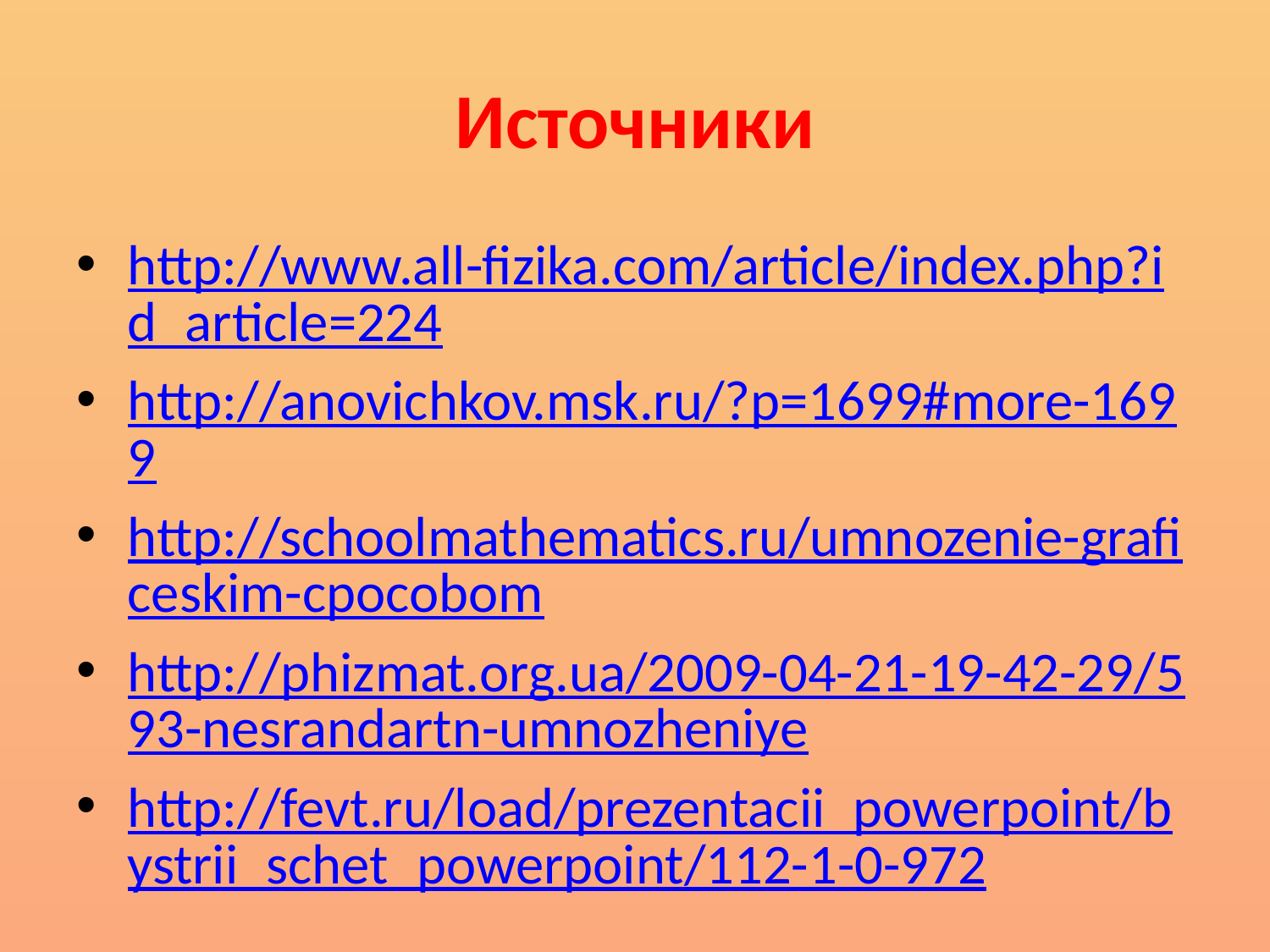

# Источники
http://www.all-fizika.com/article/index.php?id_article=224
http://anovichkov.msk.ru/?p=1699#more-1699
http://schoolmathematics.ru/umnozenie-graficeskim-cpocobom
http://phizmat.org.ua/2009-04-21-19-42-29/593-nesrandartn-umnozheniye
http://fevt.ru/load/prezentacii_powerpoint/bystrii_schet_powerpoint/112-1-0-972